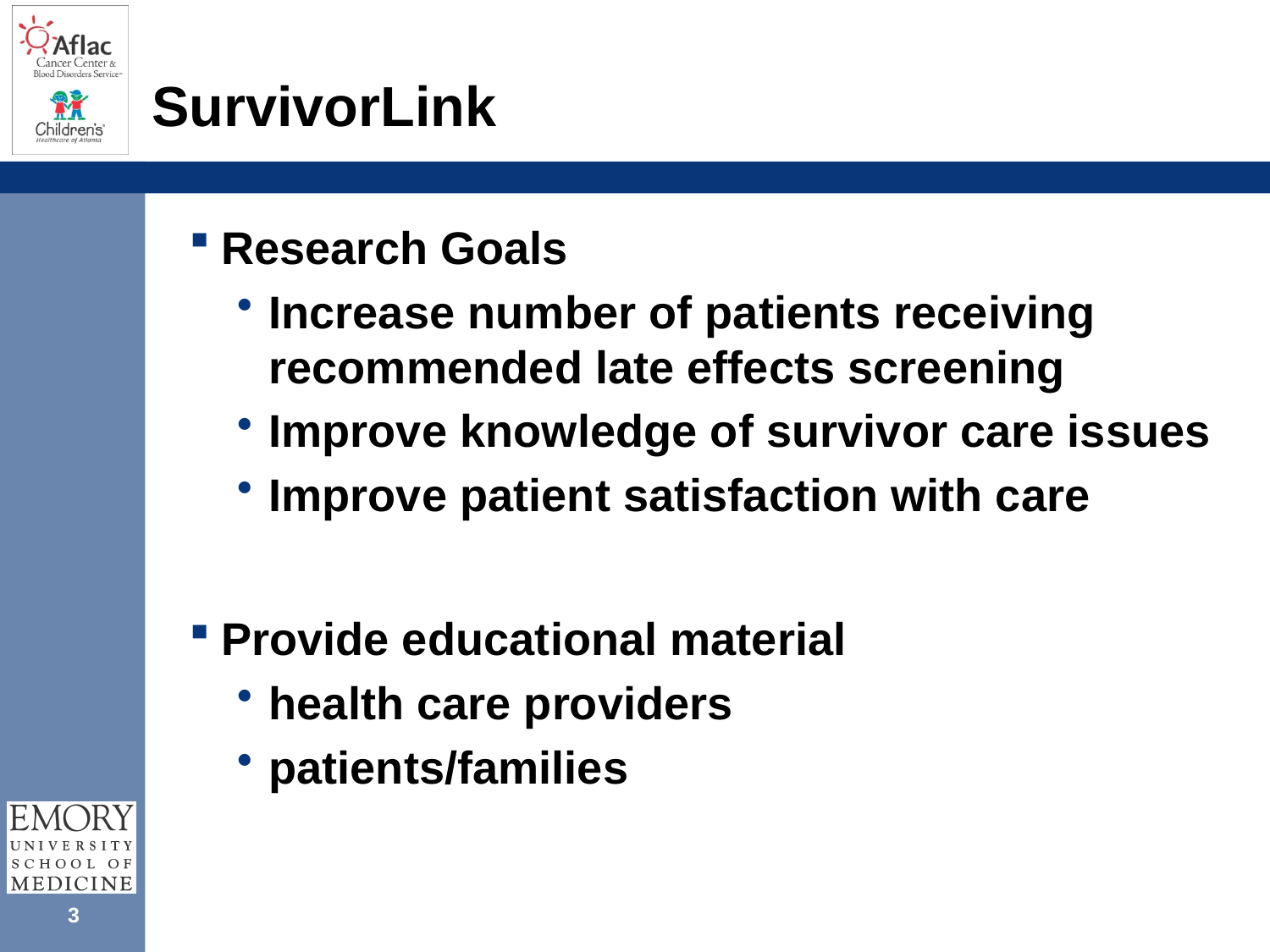

# SurvivorLink
Research Goals
Increase number of patients receiving recommended late effects screening
Improve knowledge of survivor care issues
Improve patient satisfaction with care

Provide educational material
health care providers
patients/families